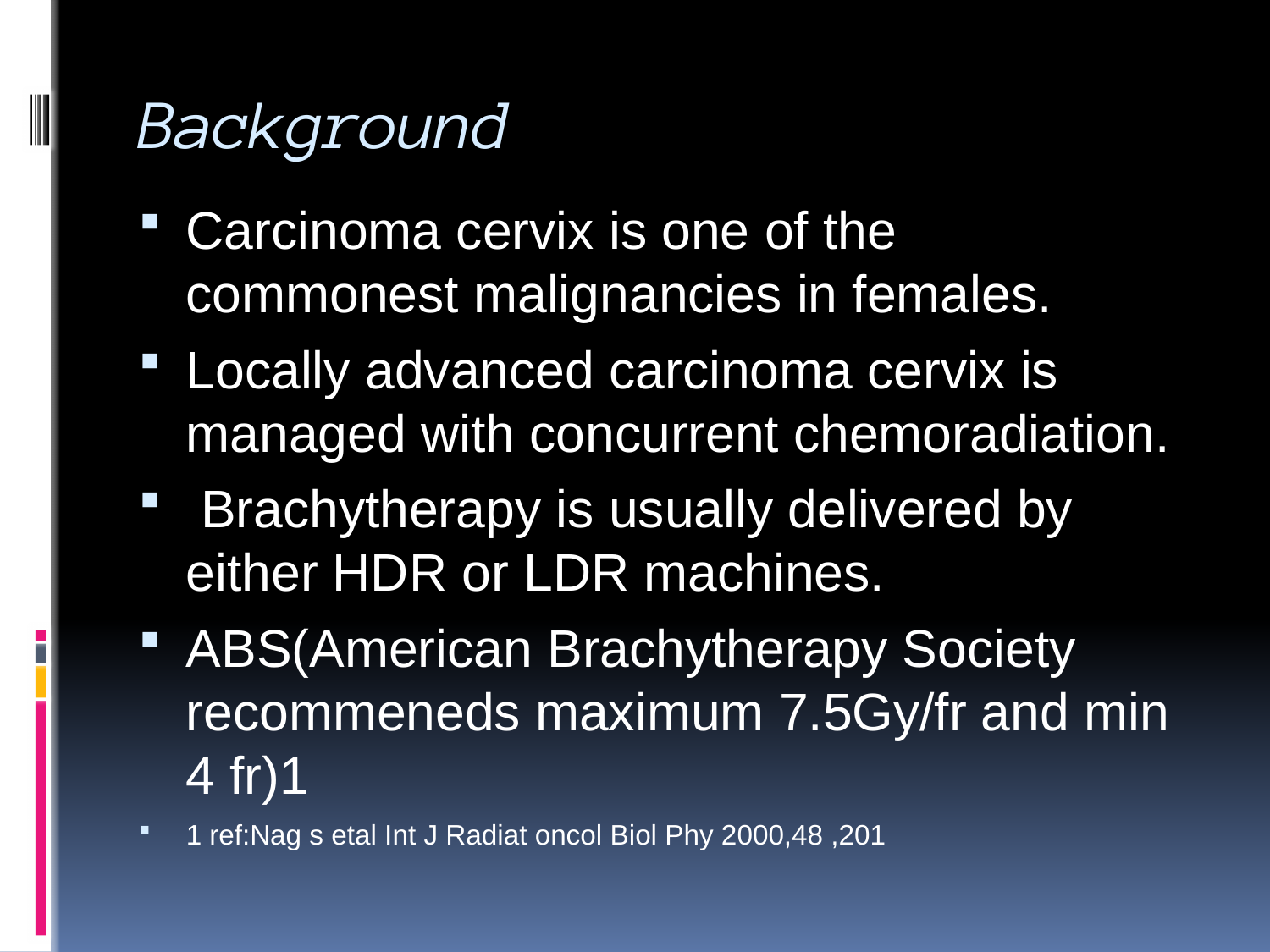

# Background
Carcinoma cervix is one of the commonest malignancies in females.
Locally advanced carcinoma cervix is managed with concurrent chemoradiation.
 Brachytherapy is usually delivered by either HDR or LDR machines.
ABS(American Brachytherapy Society recommeneds maximum 7.5Gy/fr and min 4 fr)1
1 ref:Nag s etal Int J Radiat oncol Biol Phy 2000,48 ,201